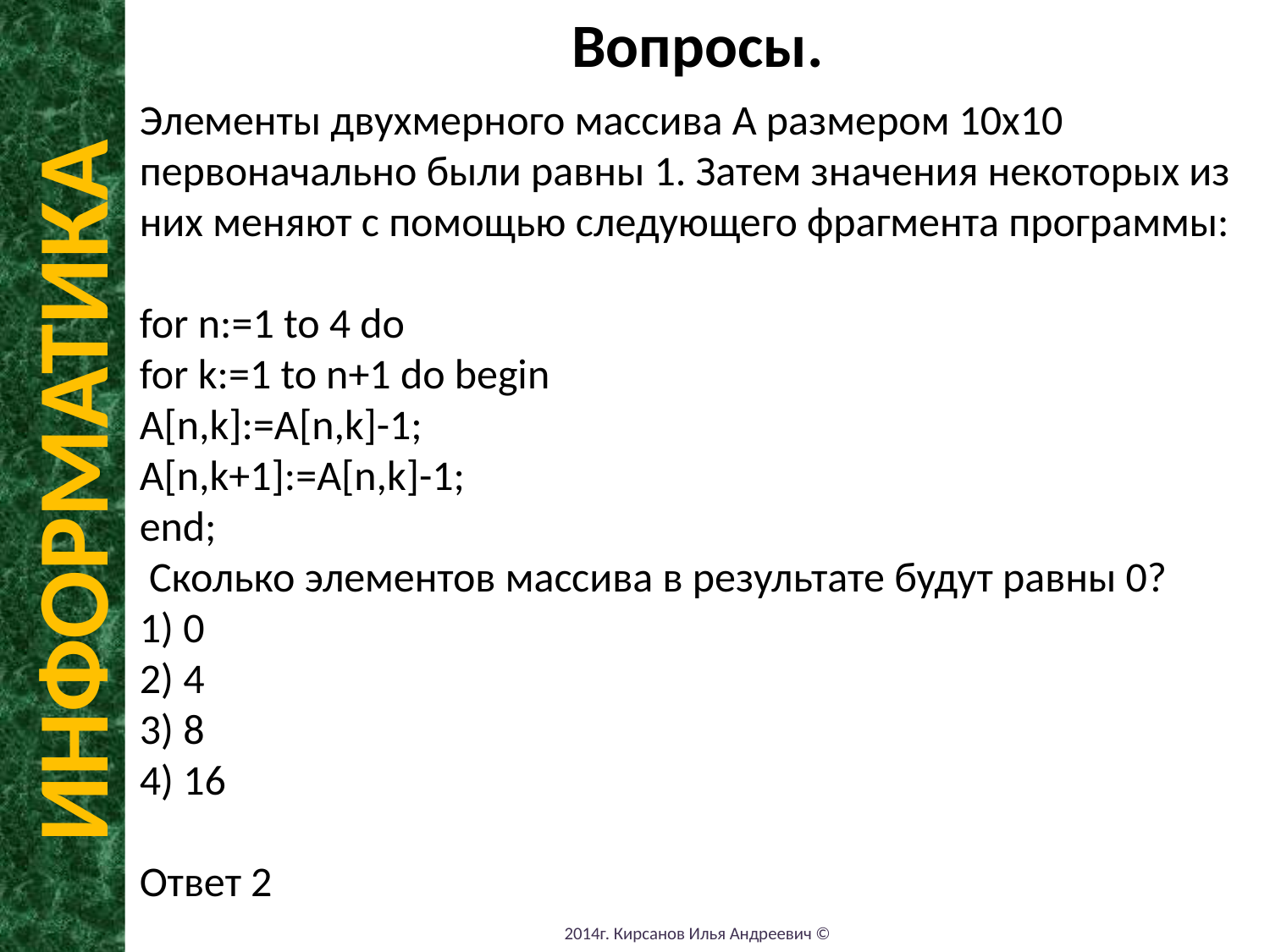

Вопросы.

Элементы двухмерного массива A размером 10x10 первоначально были равны 1. Затем значения некоторых из них меняют с помощью следующего фрагмента программы:

for n:=1 to 4 do
for k:=1 to n+1 do begin
A[n,k]:=A[n,k]-1;
A[n,k+1]:=A[n,k]-1;
end;
 Сколько элементов массива в результате будут равны 0?
1) 0
2) 4
3) 8
4) 16

Ответ 2

ИНФОРМАТИКА
2014г. Кирсанов Илья Андреевич ©